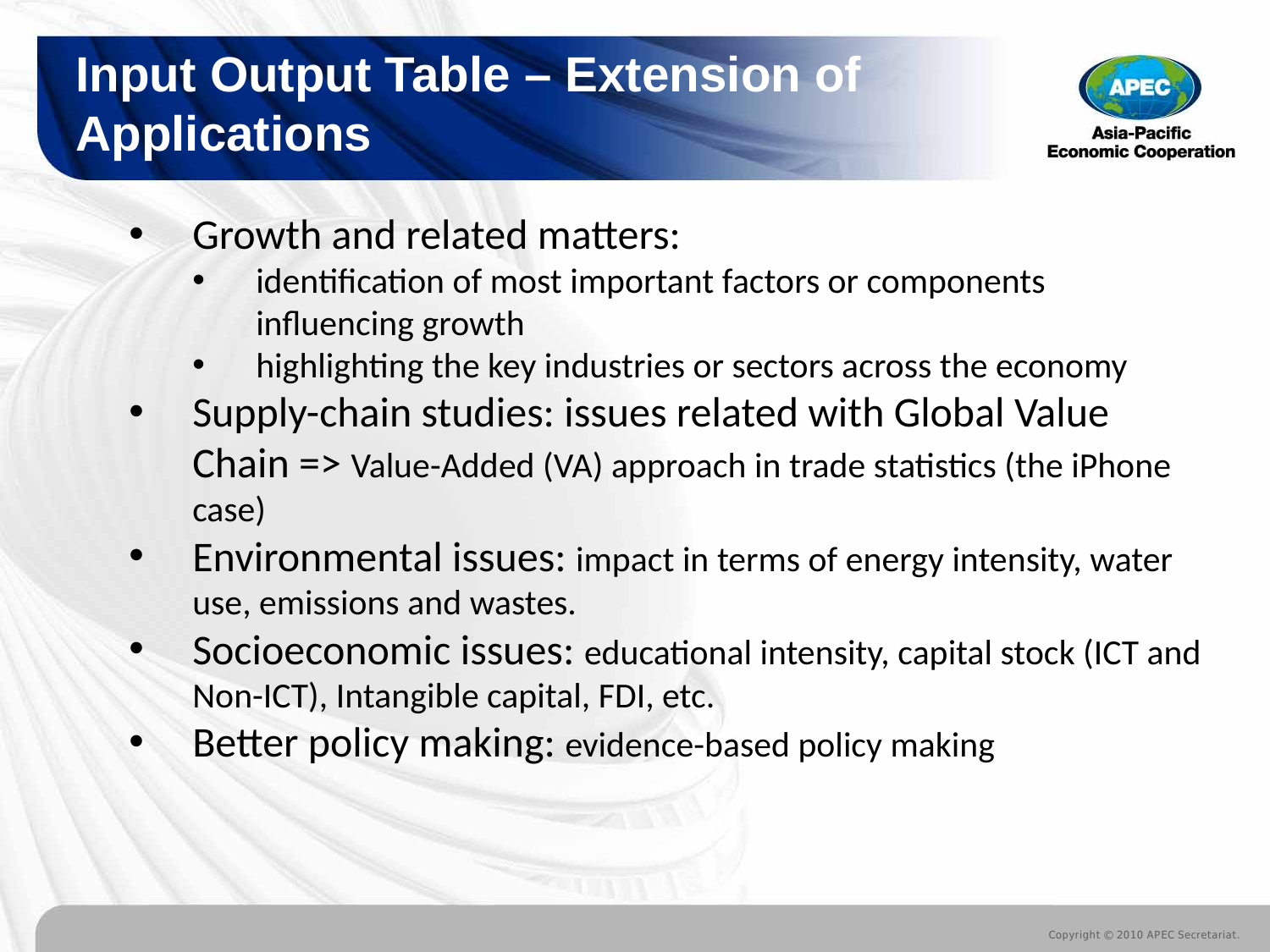

Input Output Table – Extension of Applications
Growth and related matters:
identification of most important factors or components influencing growth
highlighting the key industries or sectors across the economy
Supply-chain studies: issues related with Global Value Chain => Value-Added (VA) approach in trade statistics (the iPhone case)
Environmental issues: impact in terms of energy intensity, water use, emissions and wastes.
Socioeconomic issues: educational intensity, capital stock (ICT and Non-ICT), Intangible capital, FDI, etc.
Better policy making: evidence-based policy making